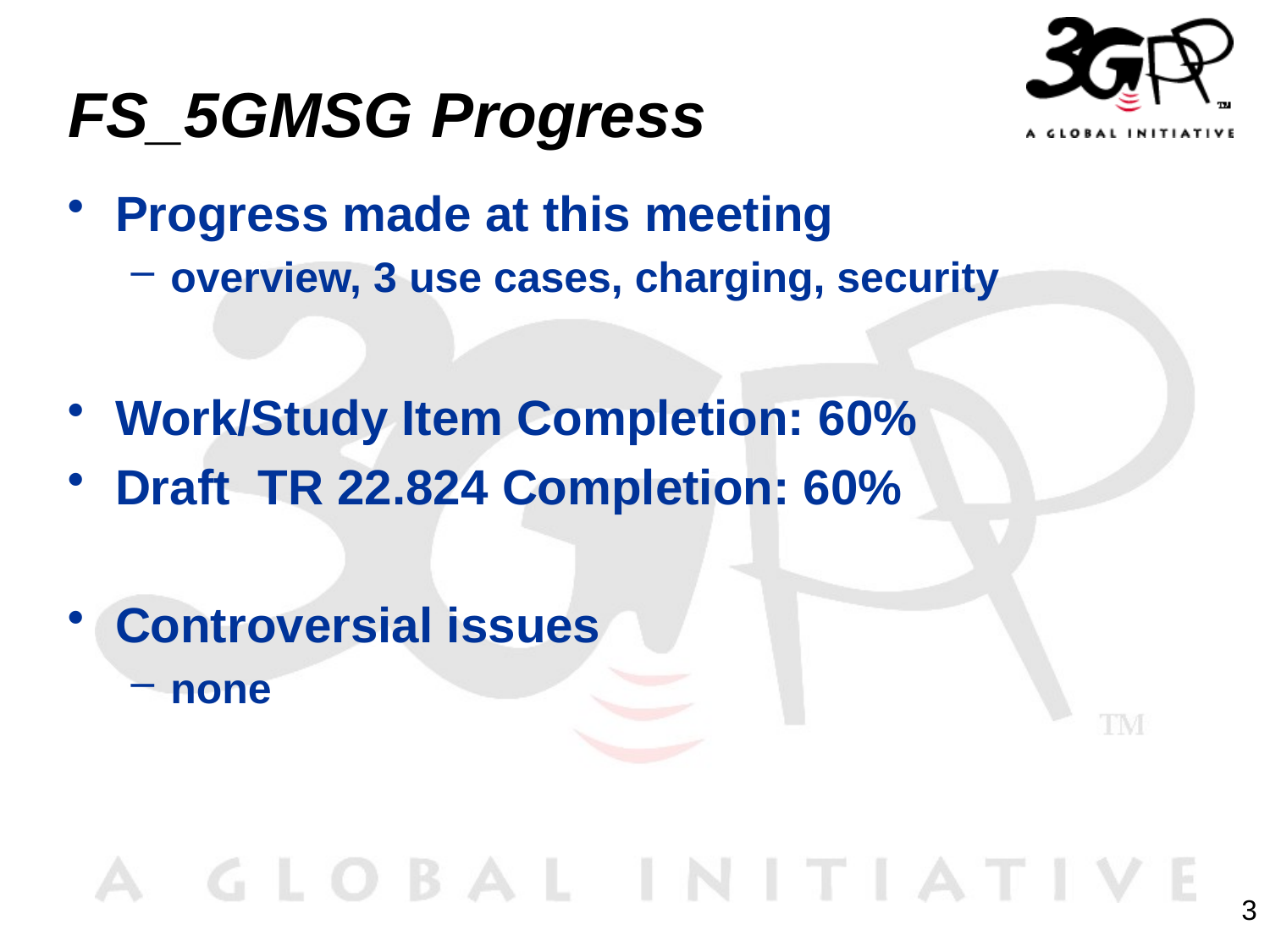

# FS_5GMSG Progress
Progress made at this meeting
overview, 3 use cases, charging, security

Work/Study Item Completion: 60%
Draft  TR 22.824 Completion: 60%

Controversial issues
none
3